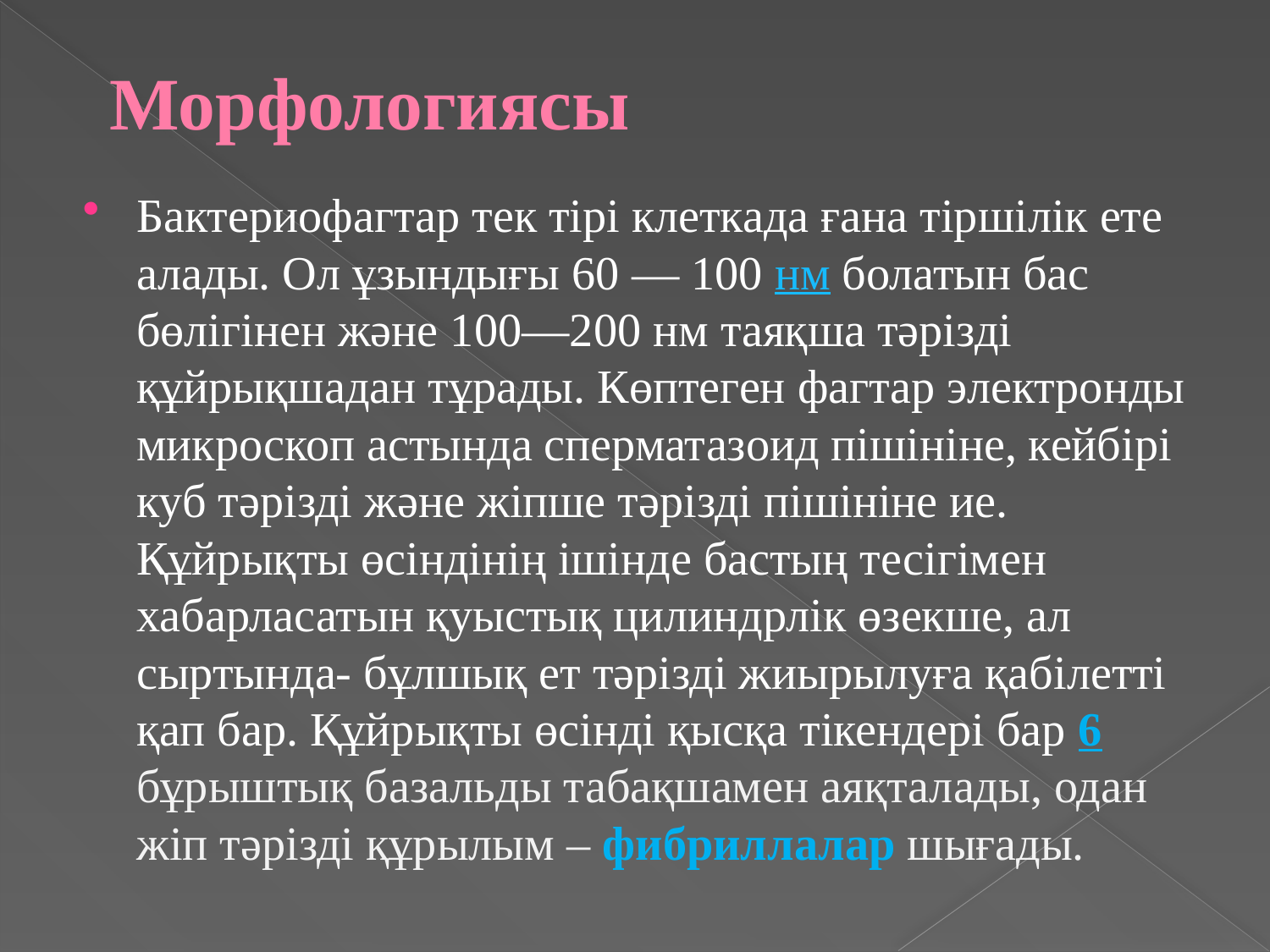

# Морфологиясы
Бактериофагтар тек тірі клеткада ғана тіршілік ете алады. Ол ұзындығы 60 — 100 нм болатын бас бөлігінен және 100—200 нм таяқша тәрізді құйрықшадан тұрады. Көптеген фагтар электронды микроскоп астында сперматазоид пішініне, кейбірі куб тәрізді және жіпше тәрізді пішініне ие. Құйрықты өсіндінің ішінде бастың тесігімен хабарласатын қуыстық цилиндрлік өзекше, ал сыртында- бұлшық ет тәрізді жиырылуға қабілетті қап бар. Құйрықты өсінді қысқа тікендері бар 6 бұрыштық базальды табақшамен аяқталады, одан жіп тәрізді құрылым – фибриллалар шығады.